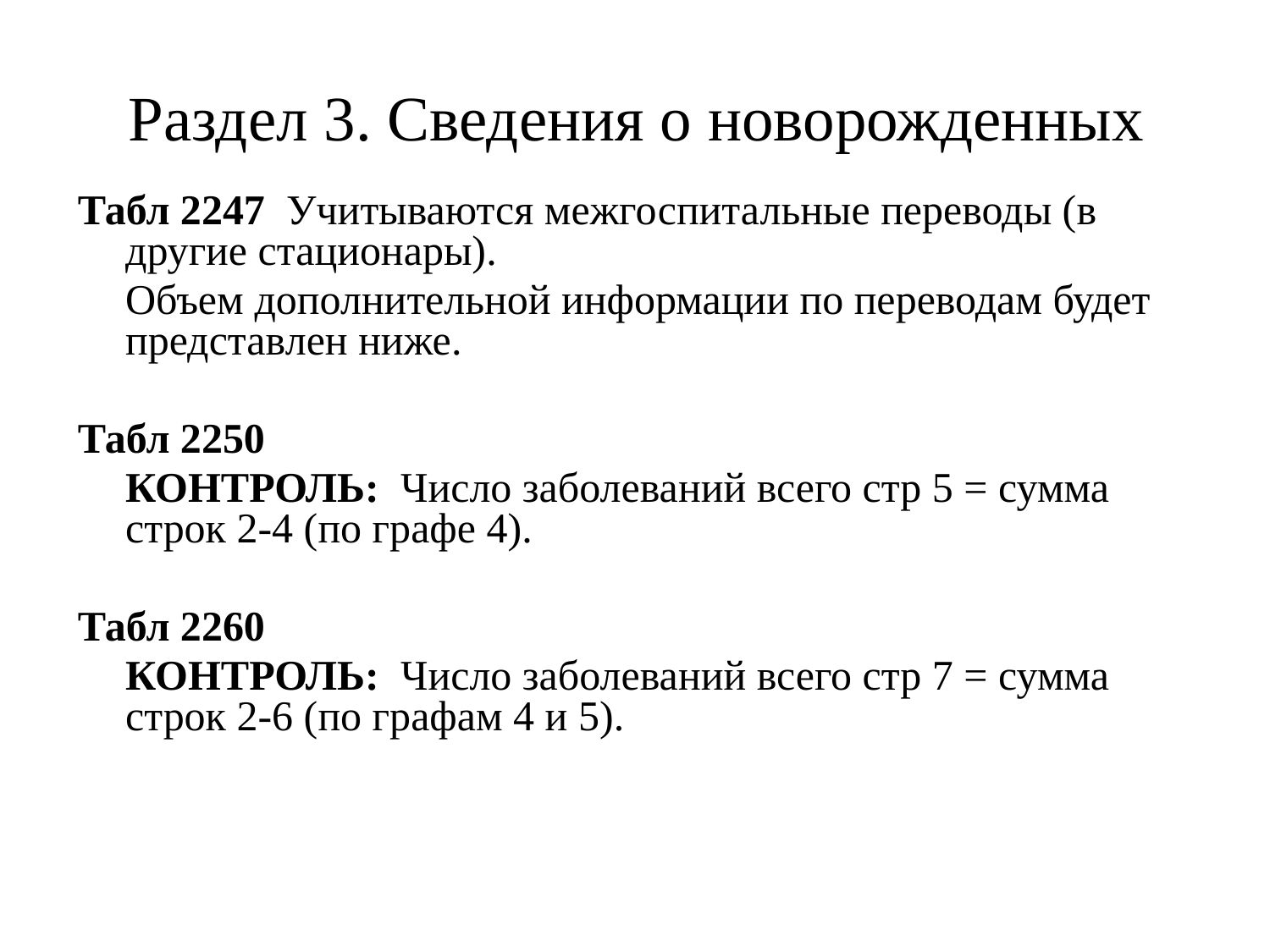

Раздел 3. Сведения о новорожденных
Табл 2247  Учитываются межгоспитальные переводы (в другие стационары).
	Объем дополнительной информации по переводам будет представлен ниже.

Табл 2250
	КОНТРОЛЬ:  Число заболеваний всего стр 5 = сумма строк 2-4 (по графе 4).

Табл 2260
	КОНТРОЛЬ:  Число заболеваний всего стр 7 = сумма строк 2-6 (по графам 4 и 5).